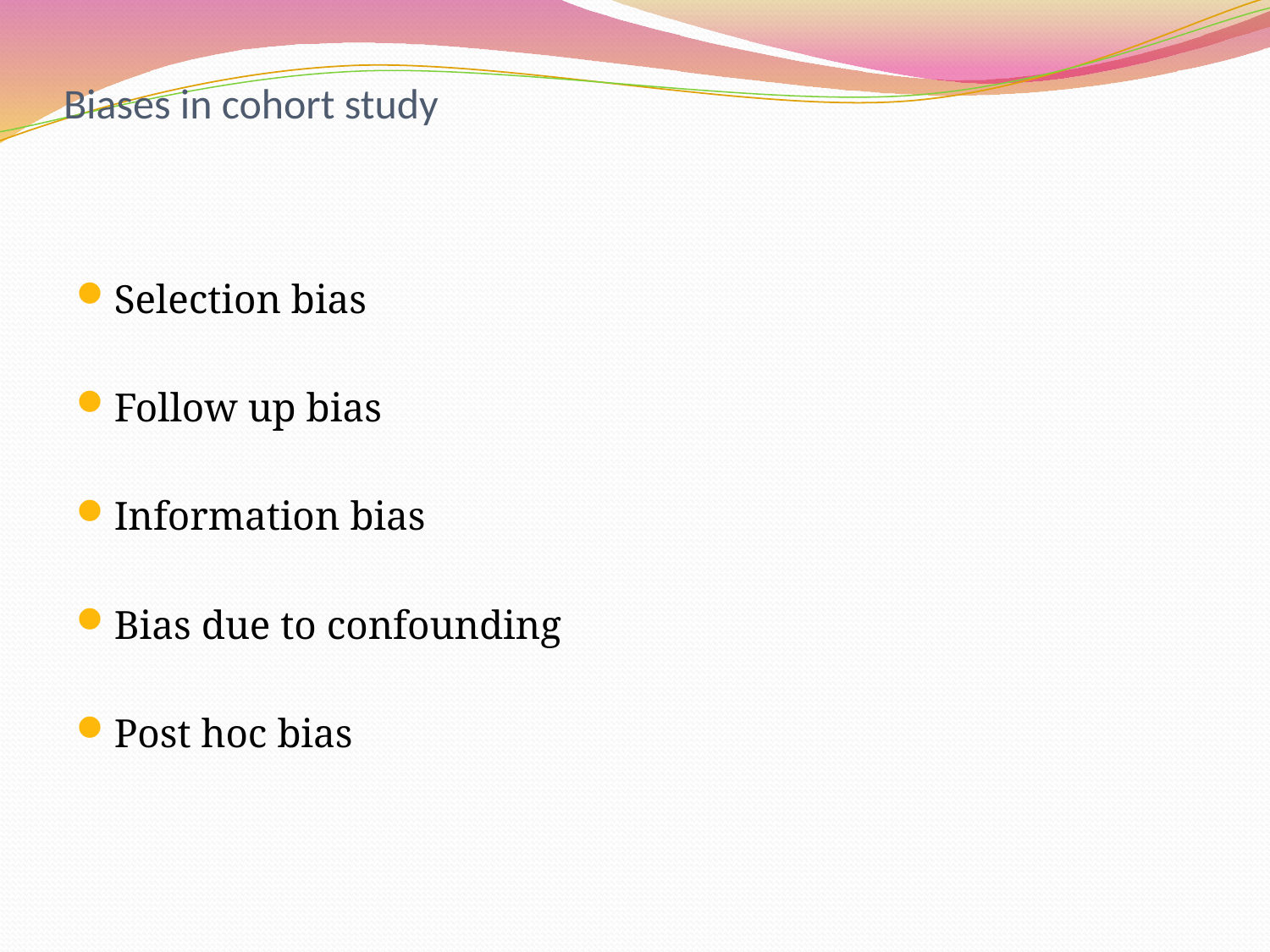

# Biases in cohort study
Selection bias

Follow up bias

Information bias

Bias due to confounding

Post hoc bias